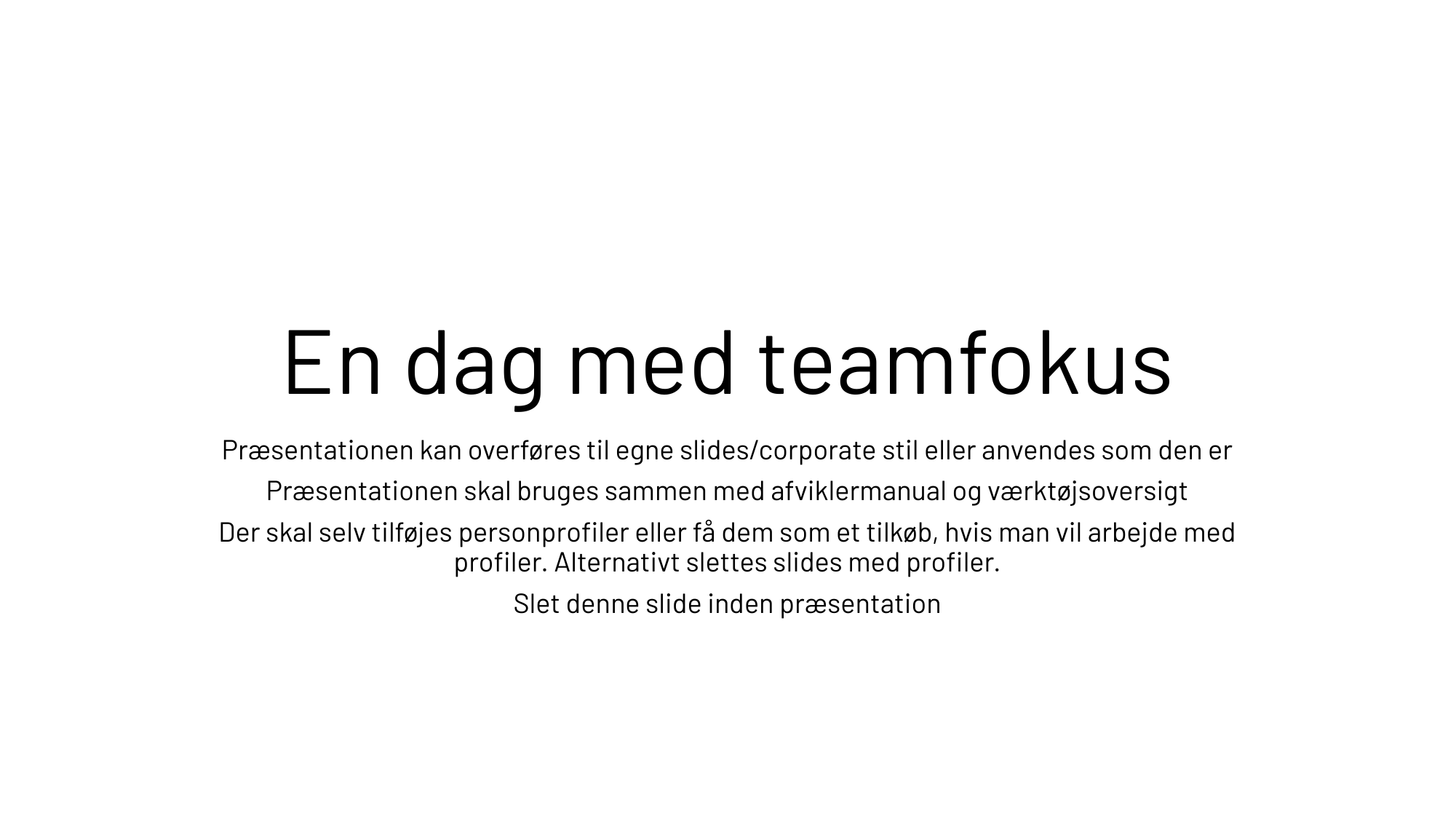

# En dag med teamfokus
Præsentationen kan overføres til egne slides/corporate stil eller anvendes som den er
Præsentationen skal bruges sammen med afviklermanual og værktøjsoversigt
Der skal selv tilføjes personprofiler eller få dem som et tilkøb, hvis man vil arbejde med profiler. Alternativt slettes slides med profiler.
Slet denne slide inden præsentation